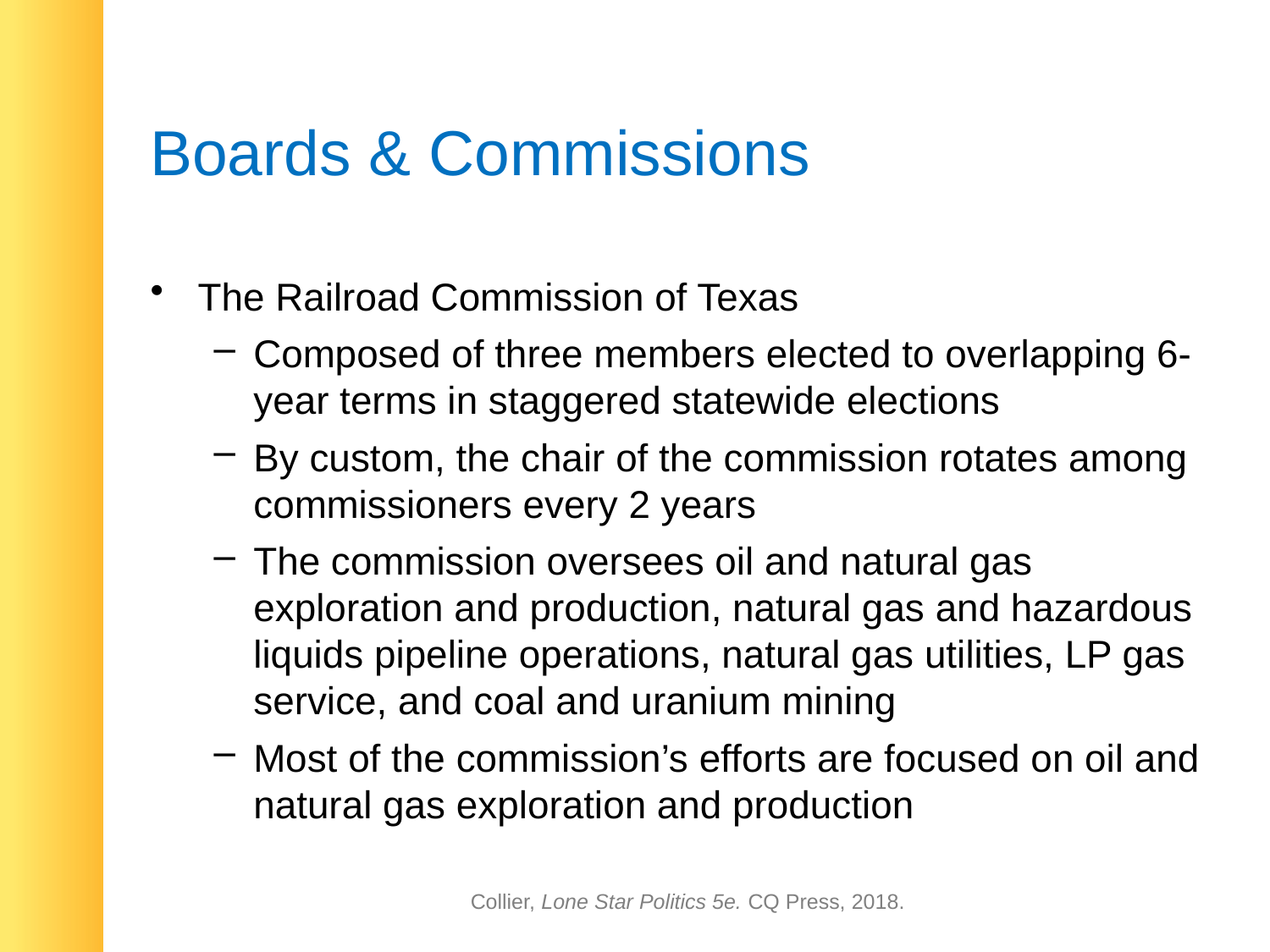

# Boards & Commissions
The Railroad Commission of Texas
Composed of three members elected to overlapping 6-year terms in staggered statewide elections
By custom, the chair of the commission rotates among commissioners every 2 years
The commission oversees oil and natural gas exploration and production, natural gas and hazardous liquids pipeline operations, natural gas utilities, LP gas service, and coal and uranium mining
Most of the commission’s efforts are focused on oil and natural gas exploration and production
Collier, Lone Star Politics 5e. CQ Press, 2018.